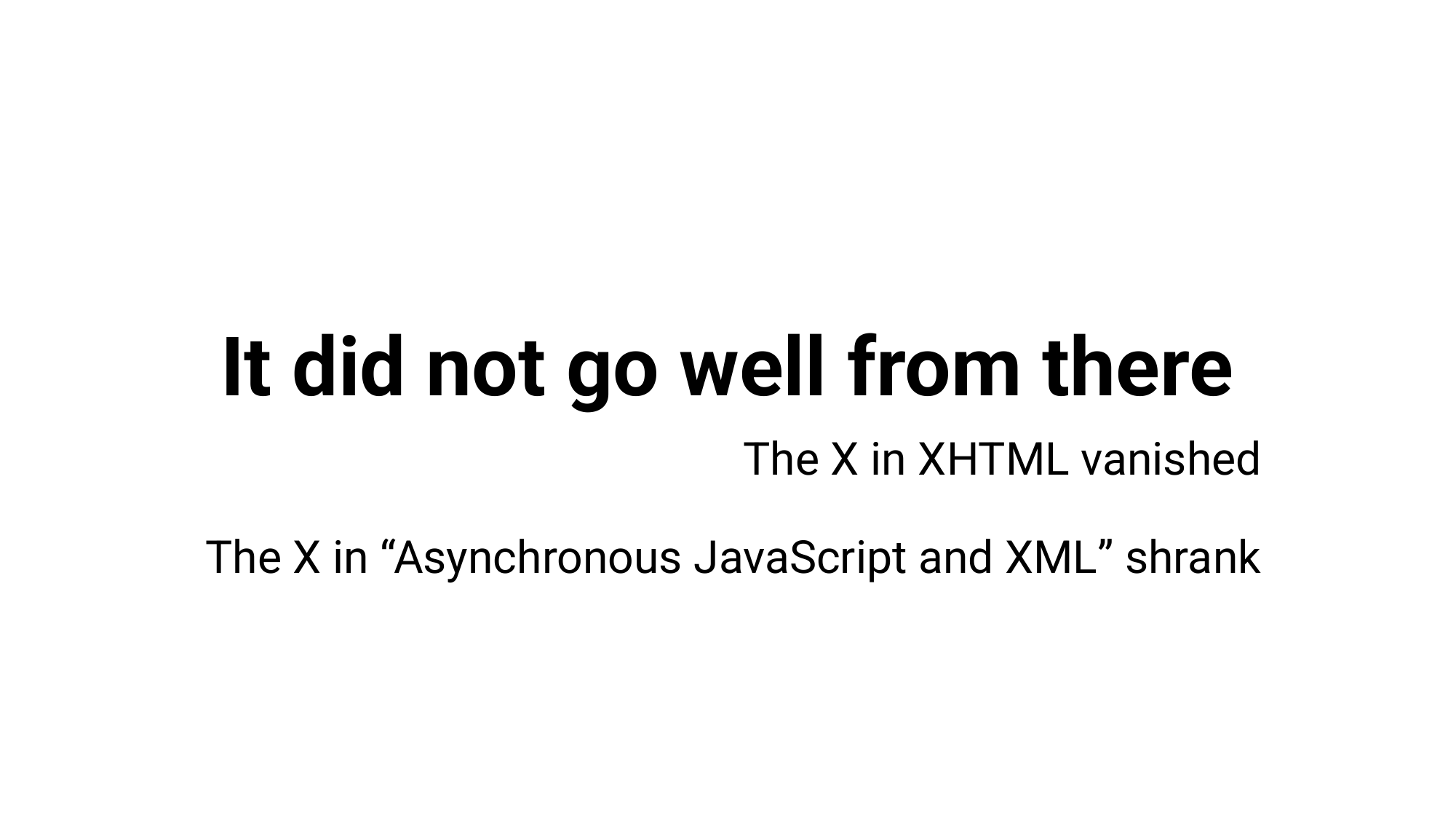

# It did not go well from there
The X in XHTML vanished
The X in “Asynchronous JavaScript and XML” shrank